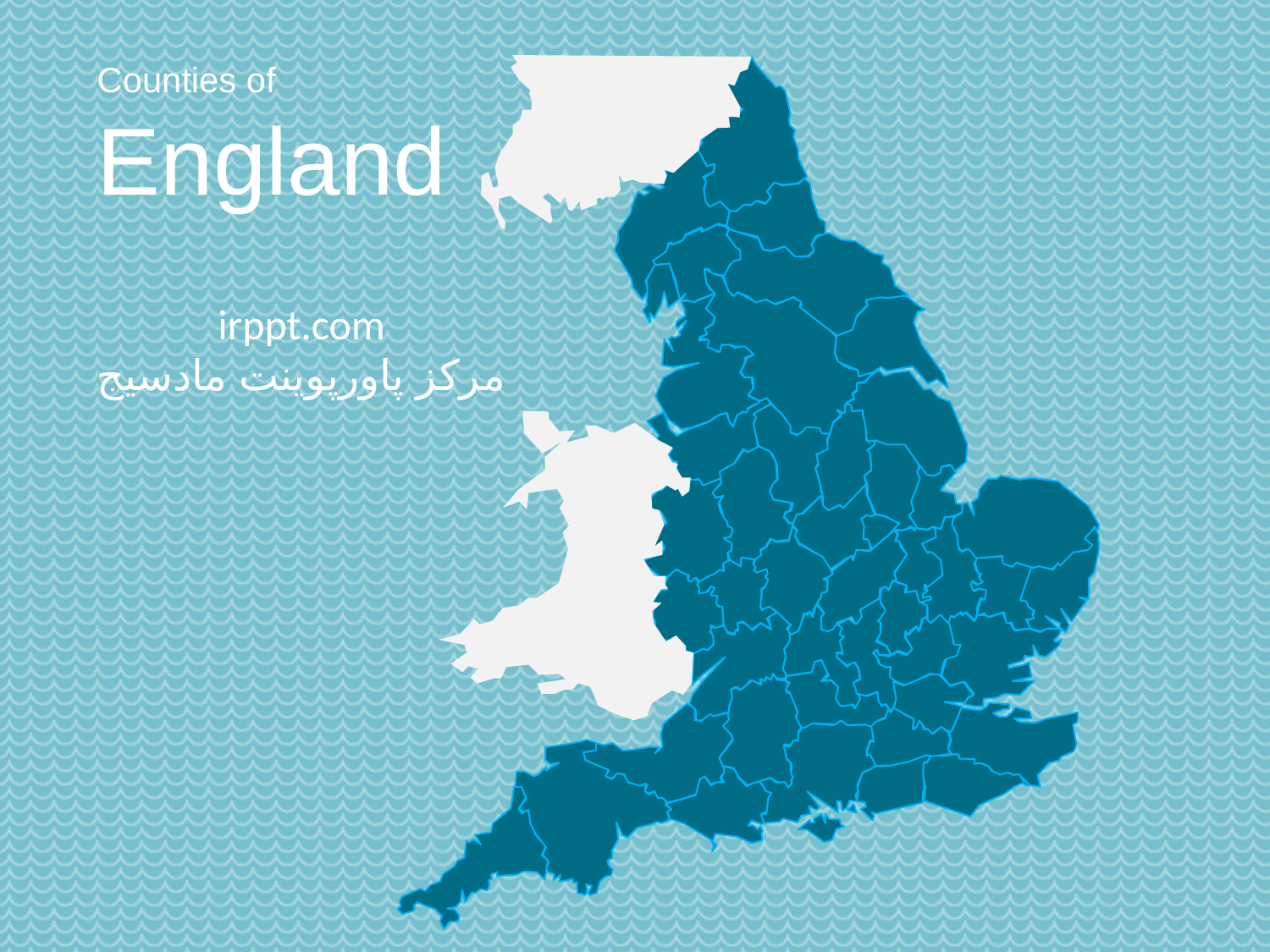

Counties of
England

irppt.com
مرکز پاورپوینت مادسیج